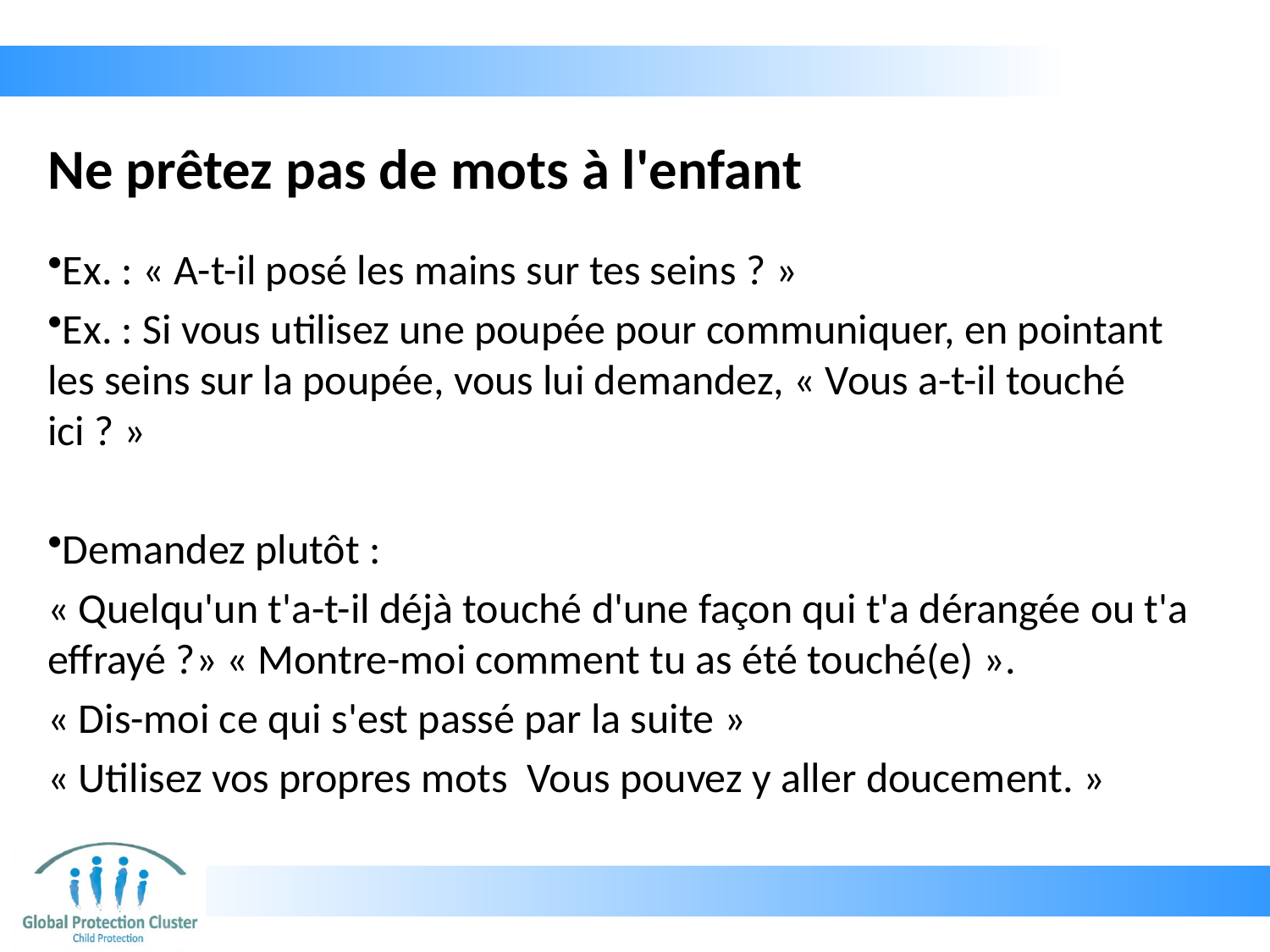

# Ne prêtez pas de mots à l'enfant
Ex. : « A-t-il posé les mains sur tes seins ? »
Ex. : Si vous utilisez une poupée pour communiquer, en pointant les seins sur la poupée, vous lui demandez, « Vous a-t-il touché ici ? »

Demandez plutôt :
« Quelqu'un t'a-t-il déjà touché d'une façon qui t'a dérangée ou t'a effrayé ?» « Montre-moi comment tu as été touché(e) ».
« Dis-moi ce qui s'est passé par la suite »
« Utilisez vos propres mots  Vous pouvez y aller doucement. »